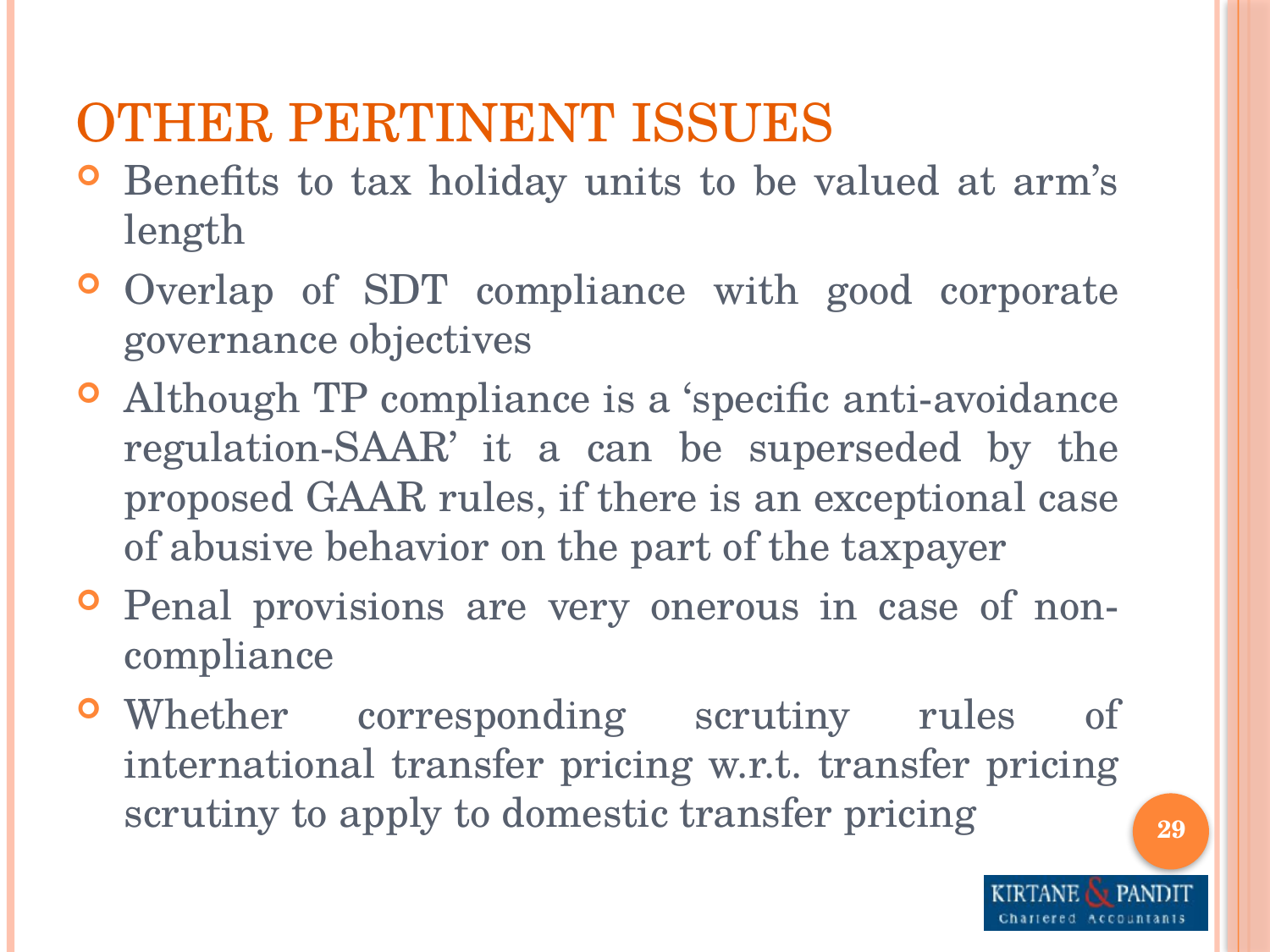

# Other Pertinent Issues
Benefits to tax holiday units to be valued at arm’s length
Overlap of SDT compliance with good corporate governance objectives
Although TP compliance is a ‘specific anti-avoidance regulation-SAAR’ it a can be superseded by the proposed GAAR rules, if there is an exceptional case of abusive behavior on the part of the taxpayer
Penal provisions are very onerous in case of non-compliance
Whether corresponding scrutiny rules of international transfer pricing w.r.t. transfer pricing scrutiny to apply to domestic transfer pricing

29